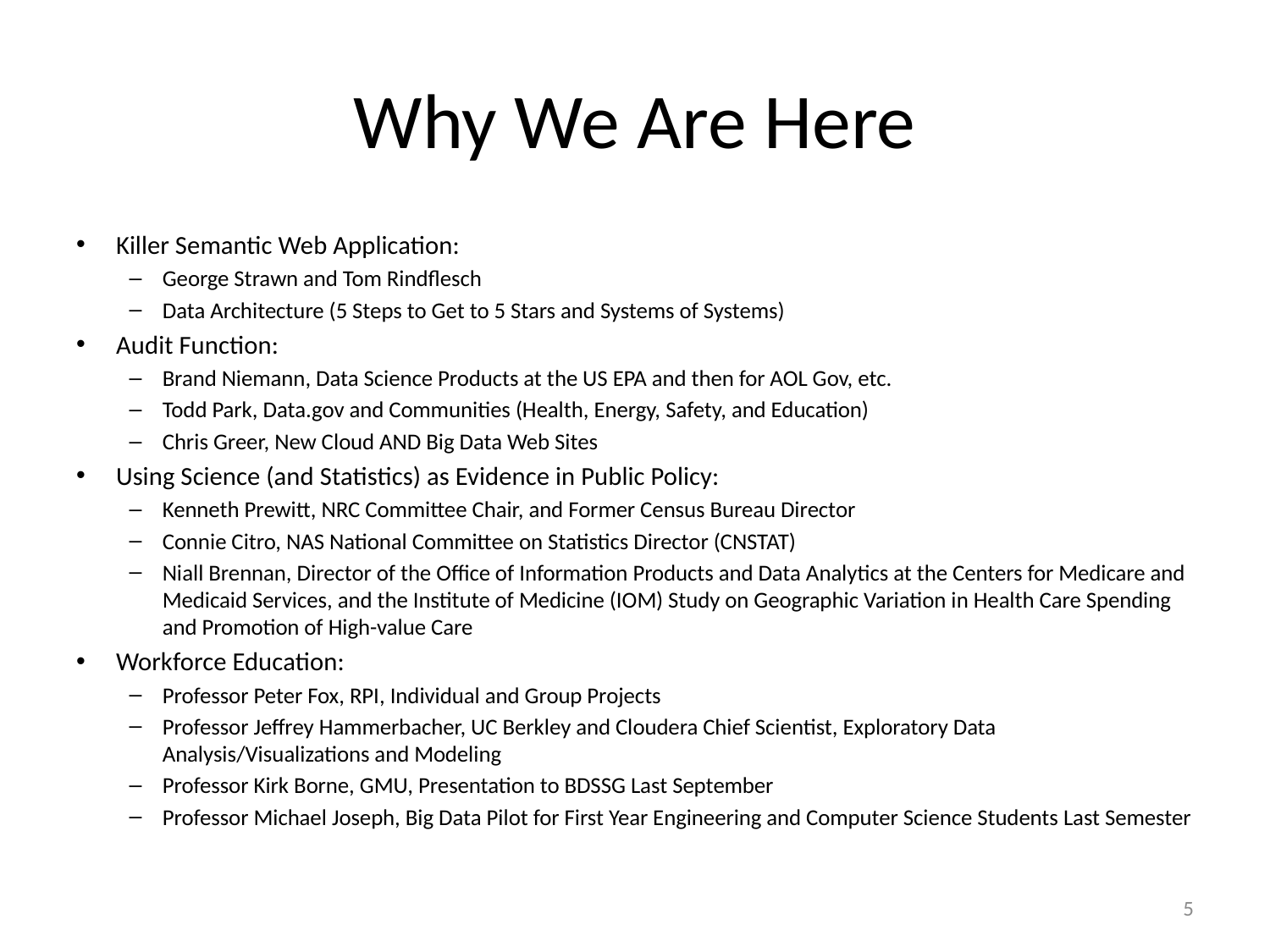

# Why We Are Here
Killer Semantic Web Application:
George Strawn and Tom Rindflesch
Data Architecture (5 Steps to Get to 5 Stars and Systems of Systems)
Audit Function:
Brand Niemann, Data Science Products at the US EPA and then for AOL Gov, etc.
Todd Park, Data.gov and Communities (Health, Energy, Safety, and Education)
Chris Greer, New Cloud AND Big Data Web Sites
Using Science (and Statistics) as Evidence in Public Policy:
Kenneth Prewitt, NRC Committee Chair, and Former Census Bureau Director
Connie Citro, NAS National Committee on Statistics Director (CNSTAT)
Niall Brennan, Director of the Office of Information Products and Data Analytics at the Centers for Medicare and Medicaid Services, and the Institute of Medicine (IOM) Study on Geographic Variation in Health Care Spending and Promotion of High-value Care
Workforce Education:
Professor Peter Fox, RPI, Individual and Group Projects
Professor Jeffrey Hammerbacher, UC Berkley and Cloudera Chief Scientist, Exploratory Data Analysis/Visualizations and Modeling
Professor Kirk Borne, GMU, Presentation to BDSSG Last September
Professor Michael Joseph, Big Data Pilot for First Year Engineering and Computer Science Students Last Semester
5